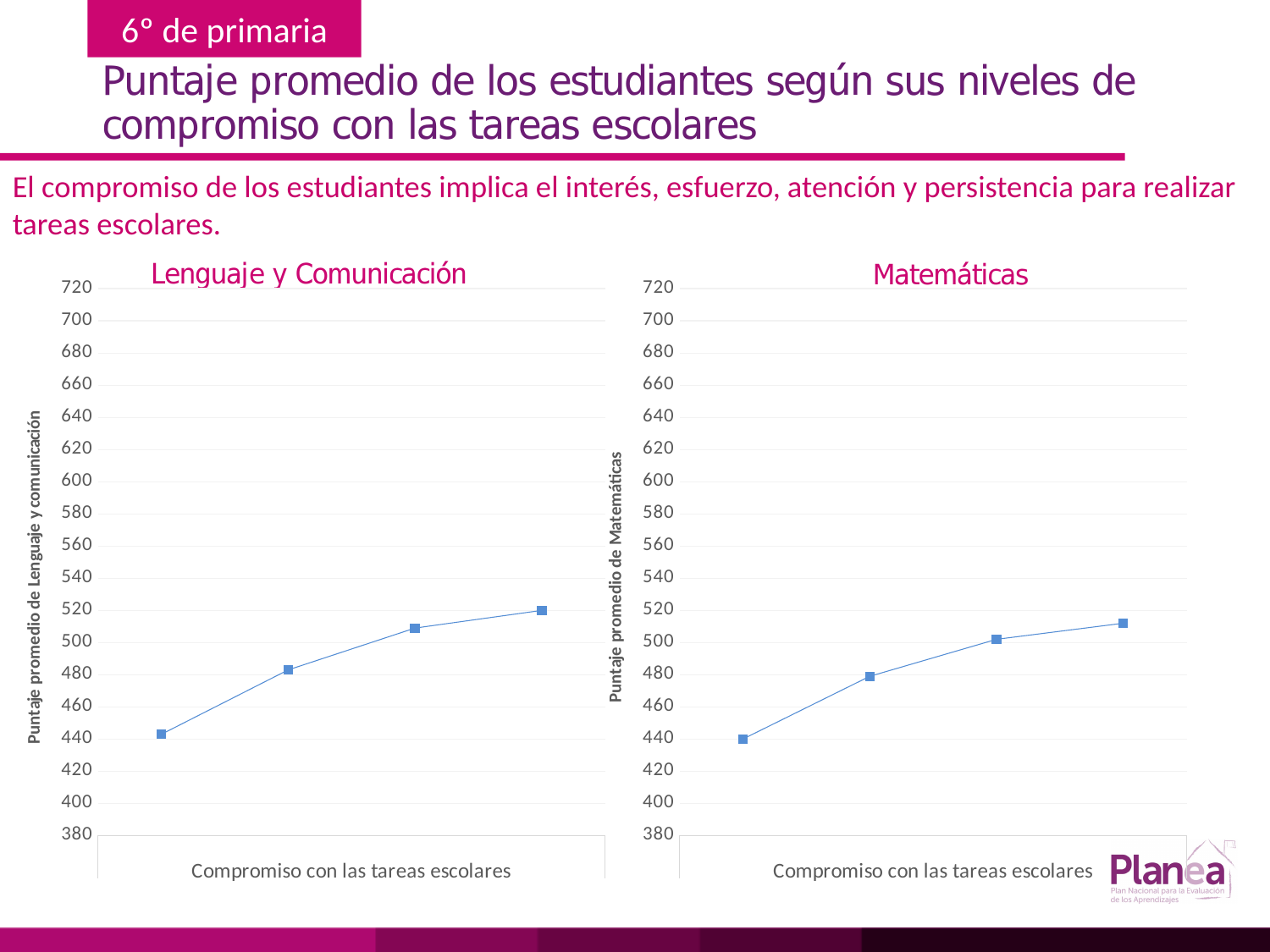

# Puntaje promedio de los estudiantes según sus niveles de compromiso con las tareas escolares

El compromiso de los estudiantes implica el interés, esfuerzo, atención y persistencia para realizar tareas escolares.
Lenguaje y Comunicación
Matemáticas

### Chart

| Category |  |
|---|---|
|   | 443.0 |
|   | 483.0 |
|   | 509.0 |
|   | 520.0 |

### Chart

| Category |  |
|---|---|
|   | 440.0 |
|   | 479.0 |
|   | 502.0 |
|   | 512.0 |